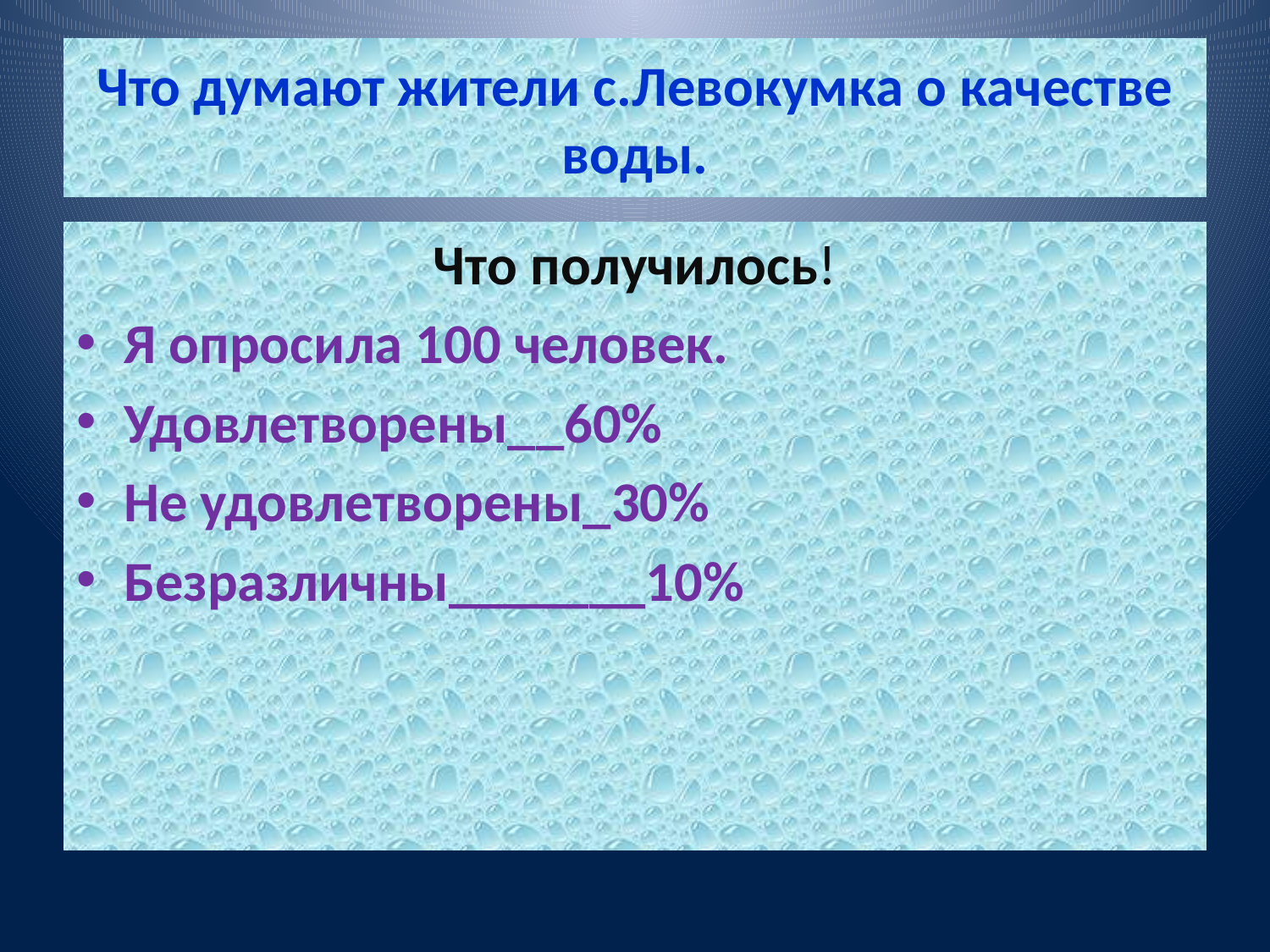

# Что думают жители с.Левокумка о качестве воды.
Что получилось!
Я опросила 100 человек.
Удовлетворены__60%
Не удовлетворены_30%
Безразличны_______10%